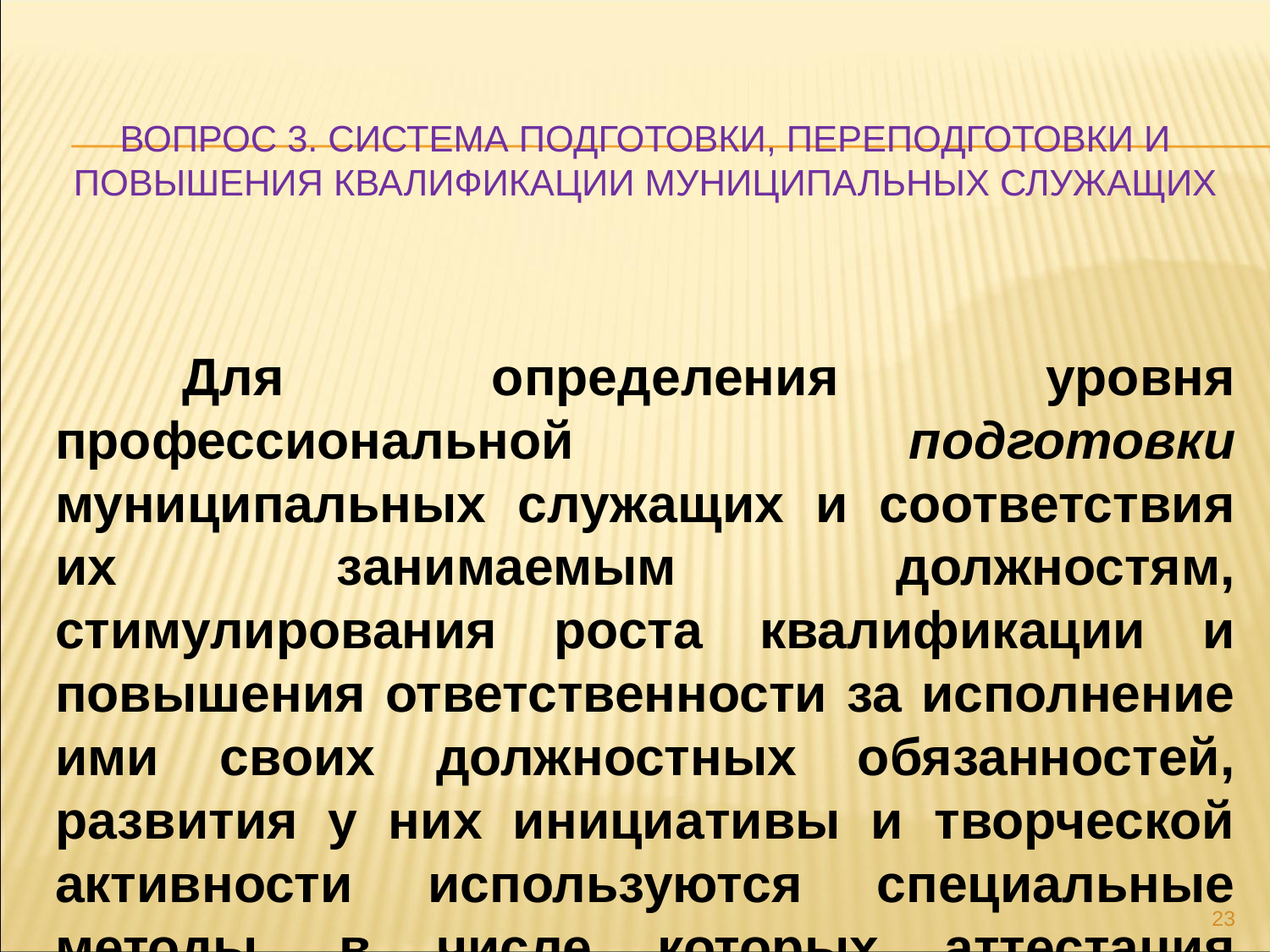

# ВОПРОС 3. СИСТЕМА ПОДГОТОВКИ, ПЕРЕПОДГОТОВКИ И ПОВЫШЕНИЯ КВАЛИФИКАЦИИ МУНИЦИПАЛЬНЫХ СЛУЖАЩИХ
	Для определения уровня профессиональной подготовки муниципальных служащих и соответствия их занимаемым должностям, стимулирования роста квалификации и повышения ответственности за исполнение ими своих должностных обязанностей, развития у них инициативы и творческой активности используются специальные методы, в числе которых аттестация муниципальных служащих.
23